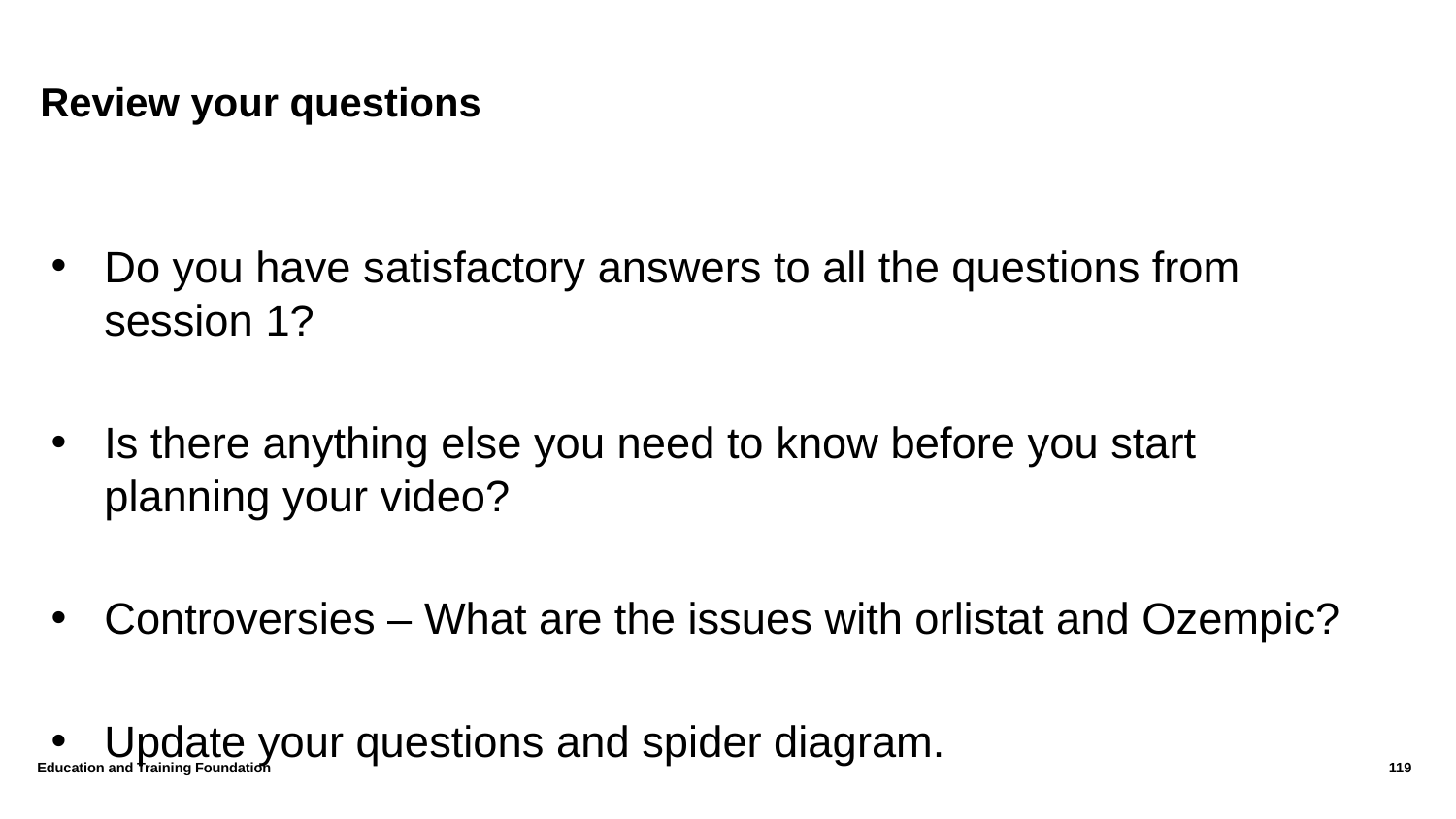

# Review your questions
Do you have satisfactory answers to all the questions from session 1?

Is there anything else you need to know before you start planning your video?

Controversies – What are the issues with orlistat and Ozempic?

Update your questions and spider diagram.
Education and Training Foundation
119